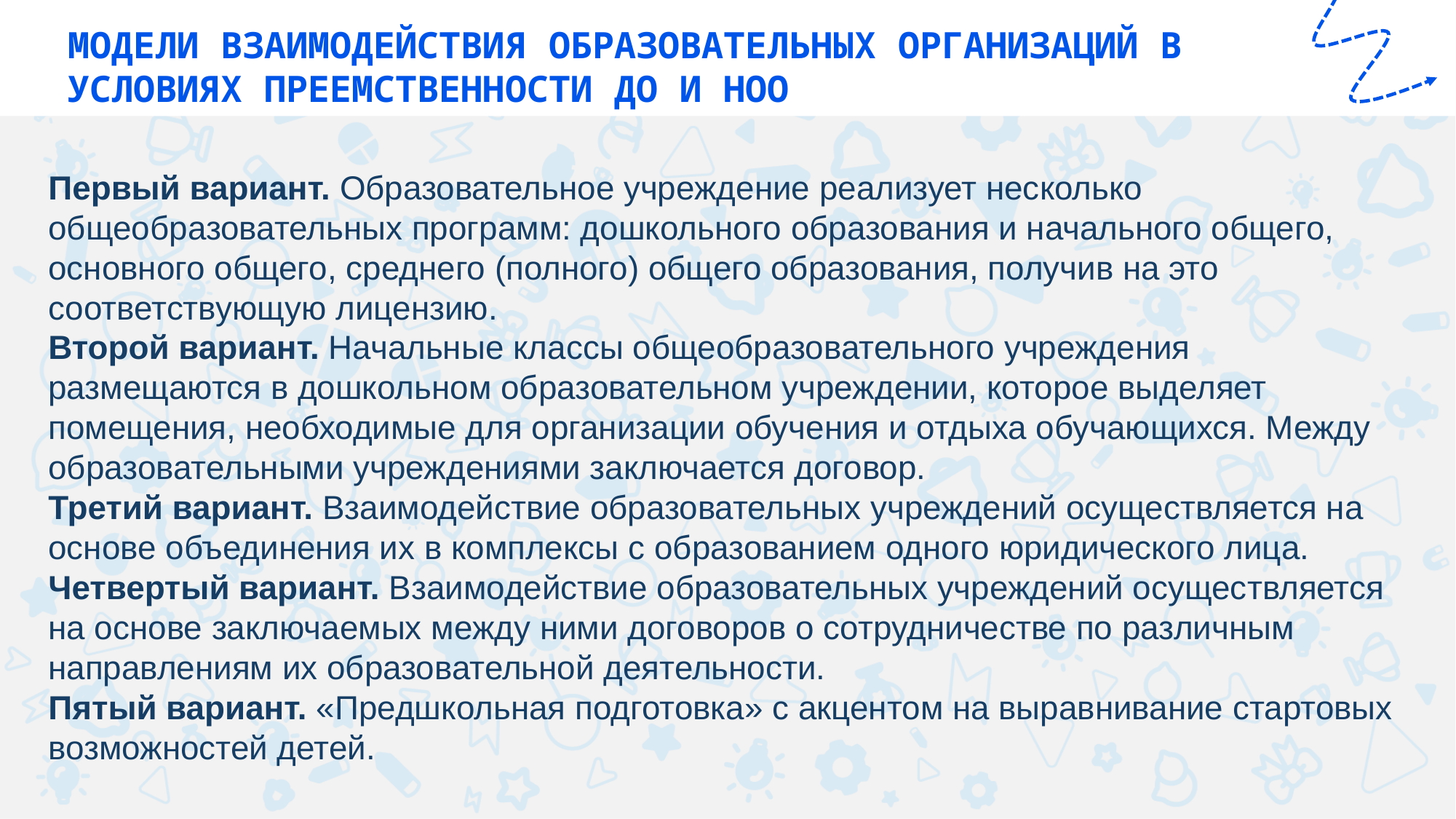

МОДЕЛИ ВЗАИМОДЕЙСТВИЯ ОБРАЗОВАТЕЛЬНЫХ ОРГАНИЗАЦИЙ В УСЛОВИЯХ ПРЕЕМСТВЕННОСТИ ДО И НОО
Первый вариант. Образовательное учреждение реализует несколько общеобразовательных программ: дошкольного образования и начального общего, основного общего, среднего (полного) общего образования, получив на это соответствующую лицензию.
Второй вариант. Начальные классы общеобразовательного учреждения размещаются в дошкольном образовательном учреждении, которое выделяет помещения, необходимые для организации обучения и отдыха обучающихся. Между образовательными учреждениями заключается договор.
Третий вариант. Взаимодействие образовательных учреждений осуществляется на основе объединения их в комплексы с образованием одного юридического лица.
Четвертый вариант. Взаимодействие образовательных учреждений осуществляется на основе заключаемых между ними договоров о сотрудничестве по различным направлениям их образовательной деятельности.
Пятый вариант. «Предшкольная подготовка» с акцентом на выравнивание стартовых возможностей детей.